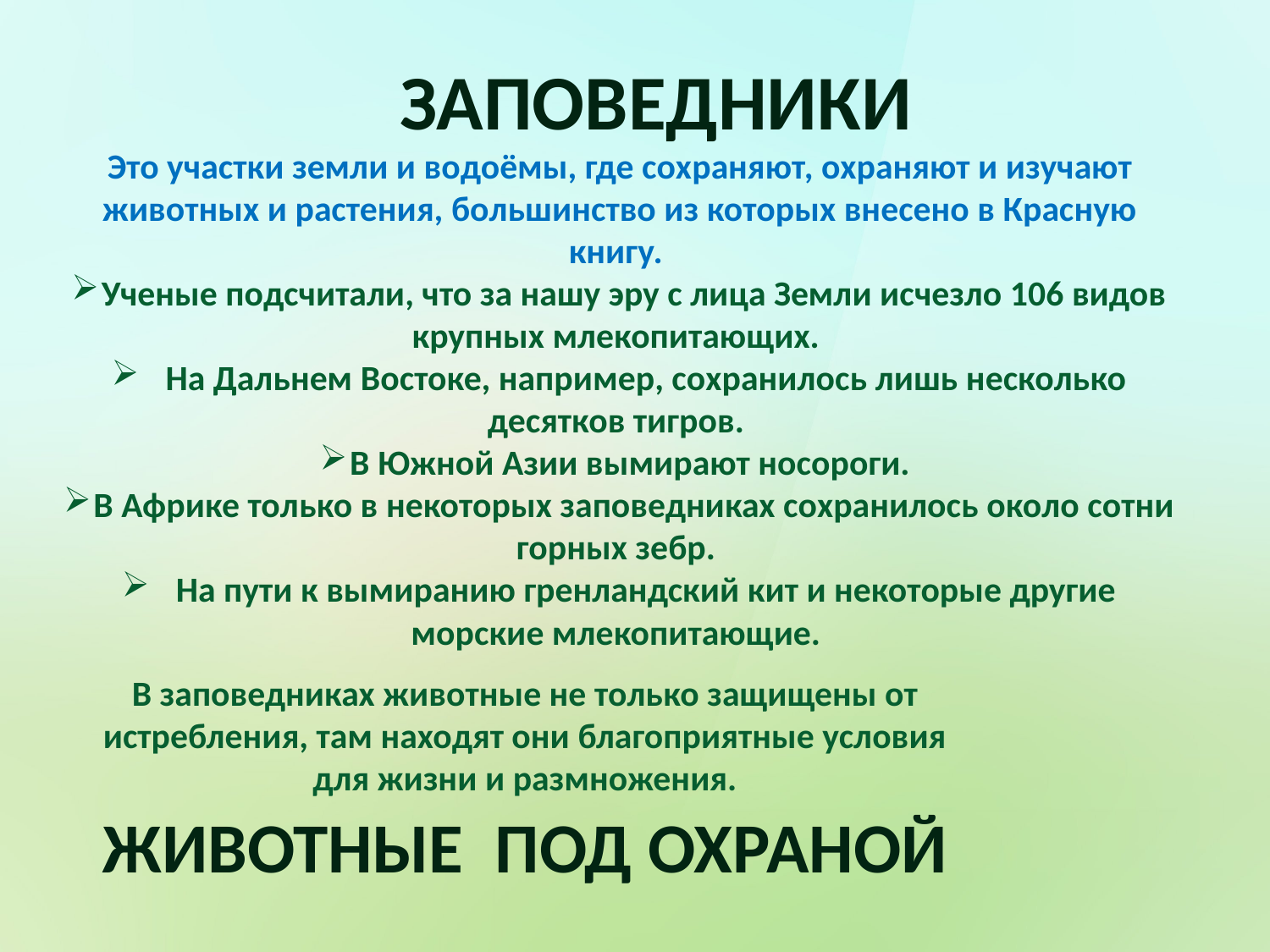

ЗАПОВЕДНИКИ
Это участки земли и водоёмы, где сохраняют, охраняют и изучают животных и растения, большинство из которых внесено в Красную книгу.
Ученые подсчитали, что за нашу эру с лица Земли исчезло 106 видов крупных млекопитающих.
   На Дальнем Востоке, например, сохранилось лишь несколько десятков тигров.
В Южной Азии вымирают носороги.
В Африке только в некоторых заповедниках сохранилось около сотни горных зебр.
   На пути к вымиранию гренландский кит и некоторые другие морские млекопитающие.

В заповедниках животные не только защищены от истребления, там находят они благоприятные условия для жизни и размножения.
ЖИВОТНЫЕ  ПОД ОХРАНОЙ